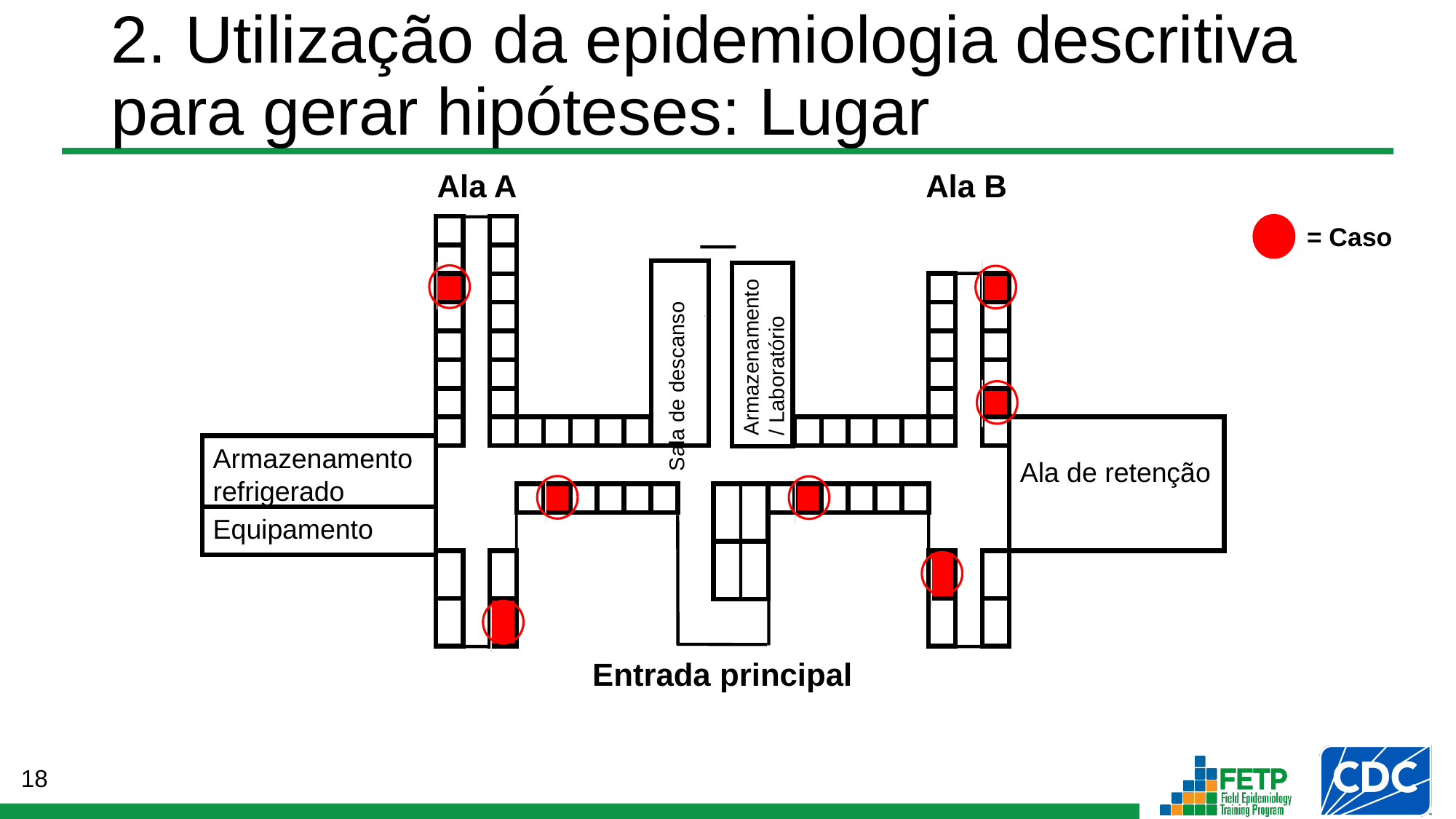

# 2. Utilização da epidemiologia descritiva para gerar hipóteses: Lugar
Ala A
Ala B

= Caso

Armazenamento/ Laboratório

Sala de descanso

Ala de retenção
Armazenamento refrigerado

Equipamento

Entrada principal